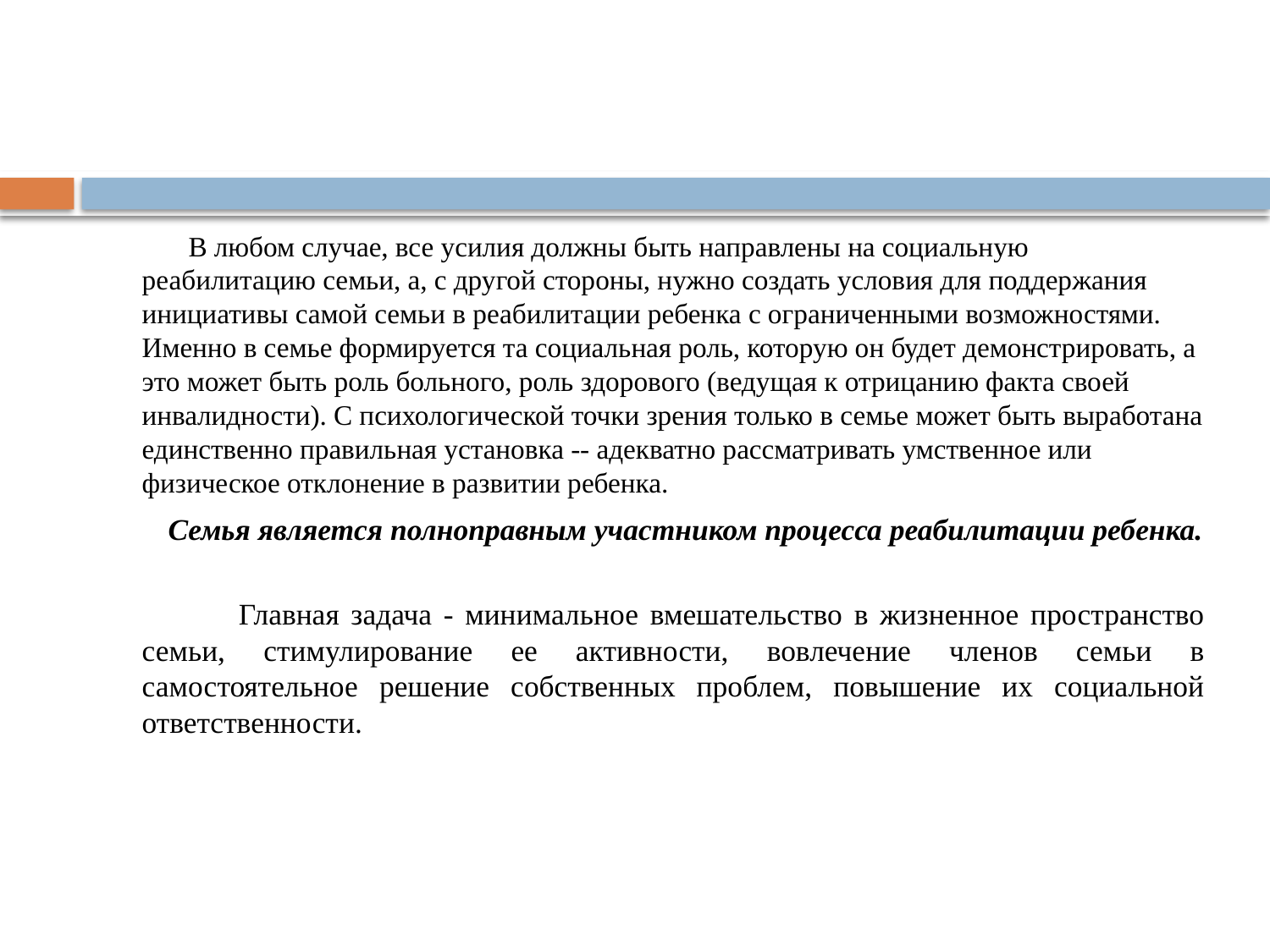

#
             В любом случае, все усилия должны быть направлены на социальную реабилитацию семьи, а, с другой стороны, нужно создать условия для поддержания инициативы самой семьи в реабилитации ребенка с ограниченными возможностями. Именно в семье формируется та социальная роль, которую он будет демонстрировать, а это может быть роль больного, роль здорового (ведущая к отрицанию факта своей инвалидности). С психологической точки зрения только в семье может быть выработана единственно правильная установка -- адекватно рассматривать умственное или физическое отклонение в развитии ребенка.
         Семья является полноправным участником процесса реабилитации ребенка.
            Главная задача - минимальное вмешательство в жизненное пространство семьи, стимулирование ее активности, вовлечение членов семьи в самостоятельное решение собственных проблем, повышение их социальной ответственности.